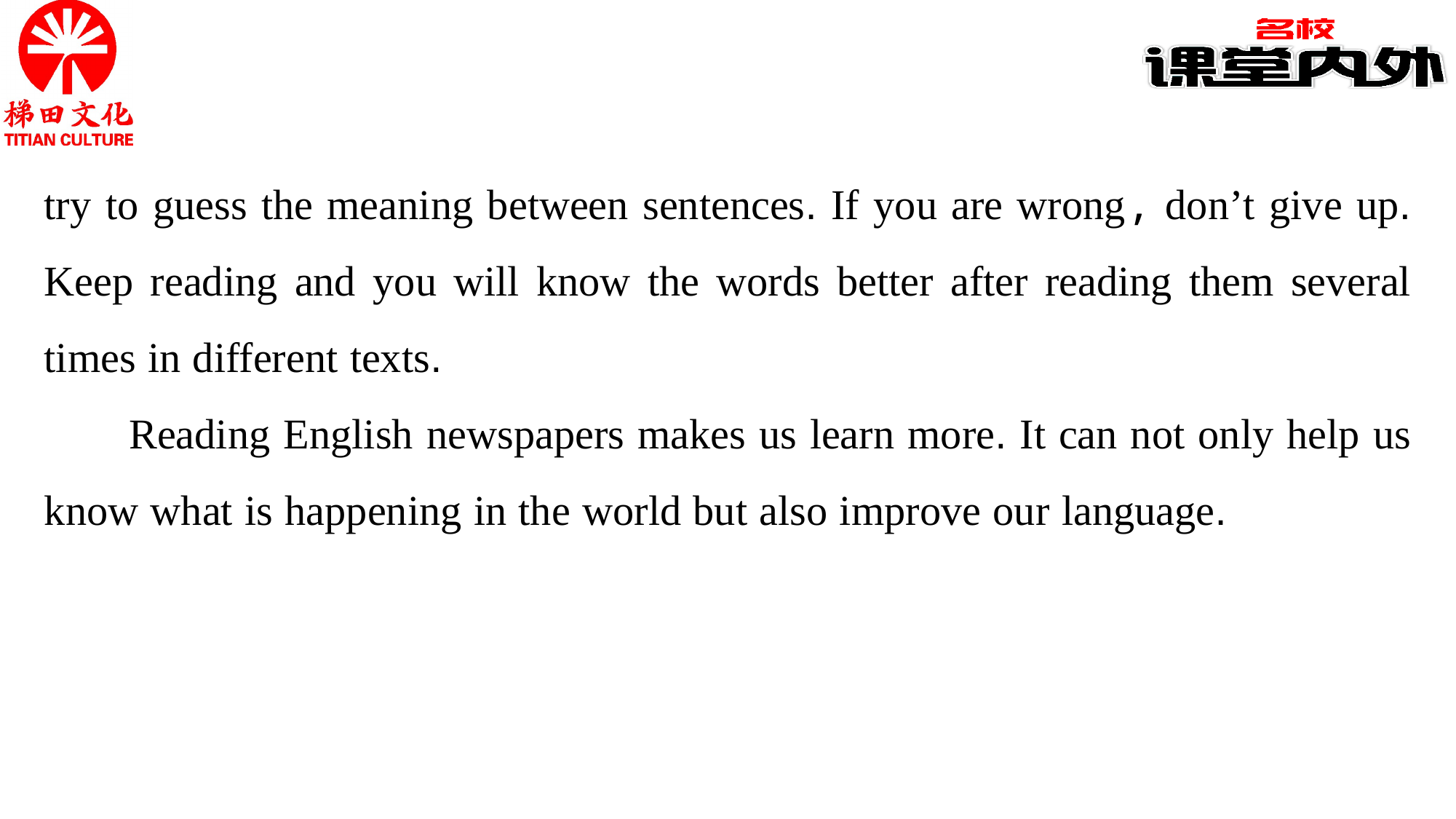

try to guess the meaning between sentences. If you are wrong, don’t give up. Keep reading and you will know the words better after reading them several times in different texts.
Reading English newspapers makes us learn more. It can not only help us know what is happening in the world but also improve our language.